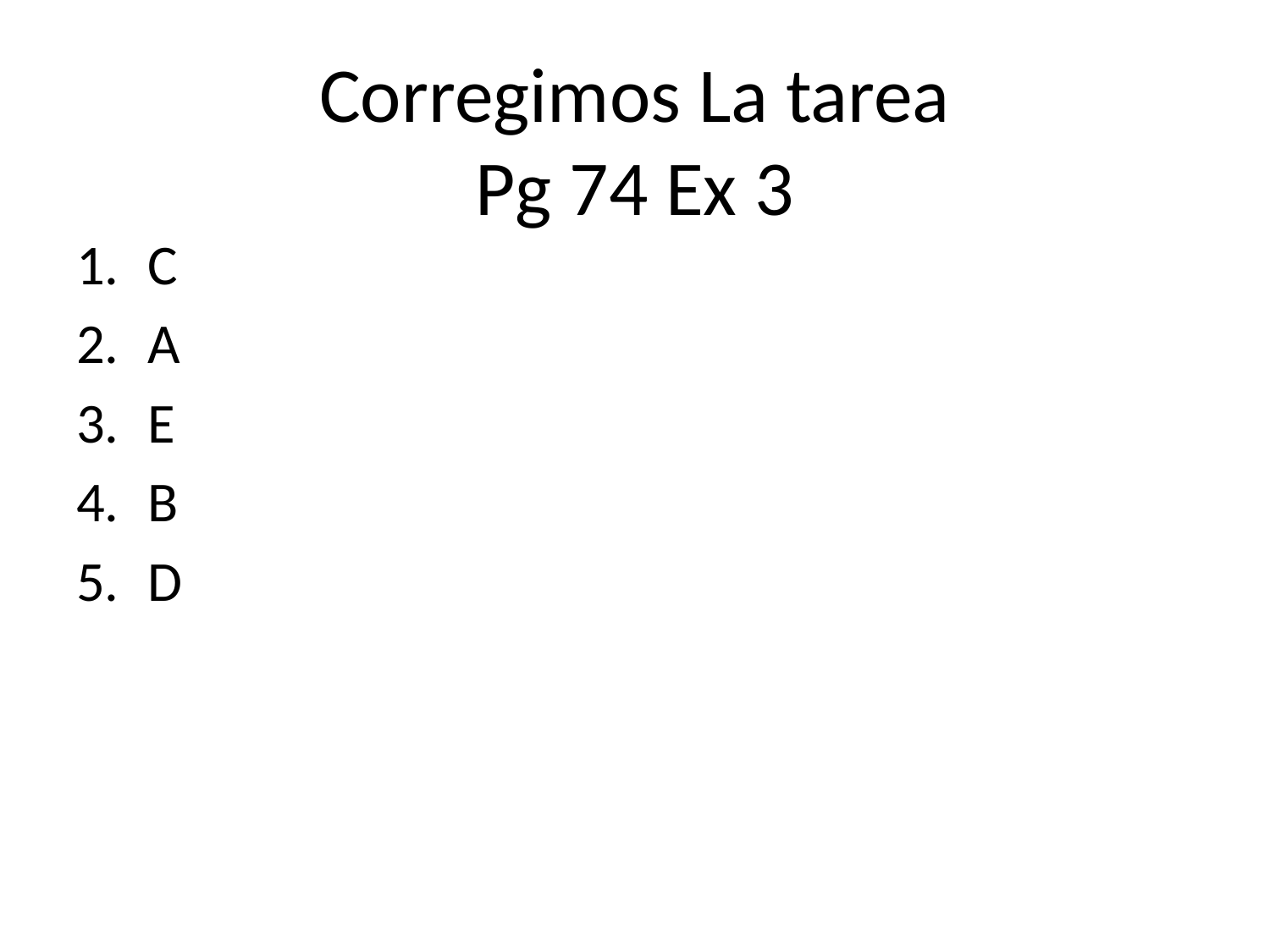

# Corregimos La tarea Pg 74 Ex 3
C
A
E
B
D